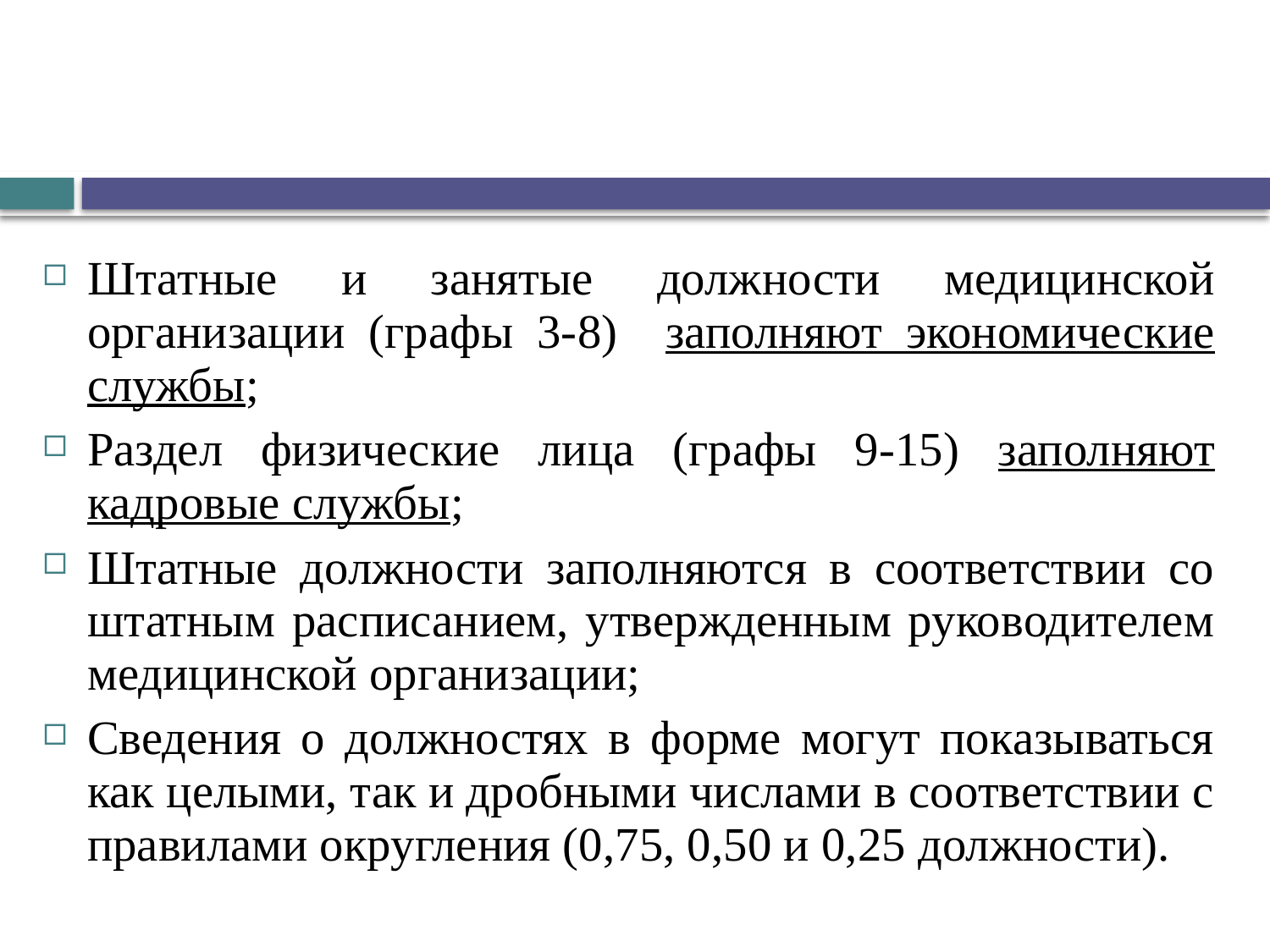

Штатные и занятые должности медицинской организации (графы 3-8)  заполняют экономические службы;
Раздел физические лица (графы 9-15) заполняют кадровые службы;
Штатные должности заполняются в соответствии со штатным расписанием, утвержденным руководителем медицинской организации;
Сведения о должностях в форме могут показываться как целыми, так и дробными числами в соответствии с правилами округления (0,75, 0,50 и 0,25 должности).